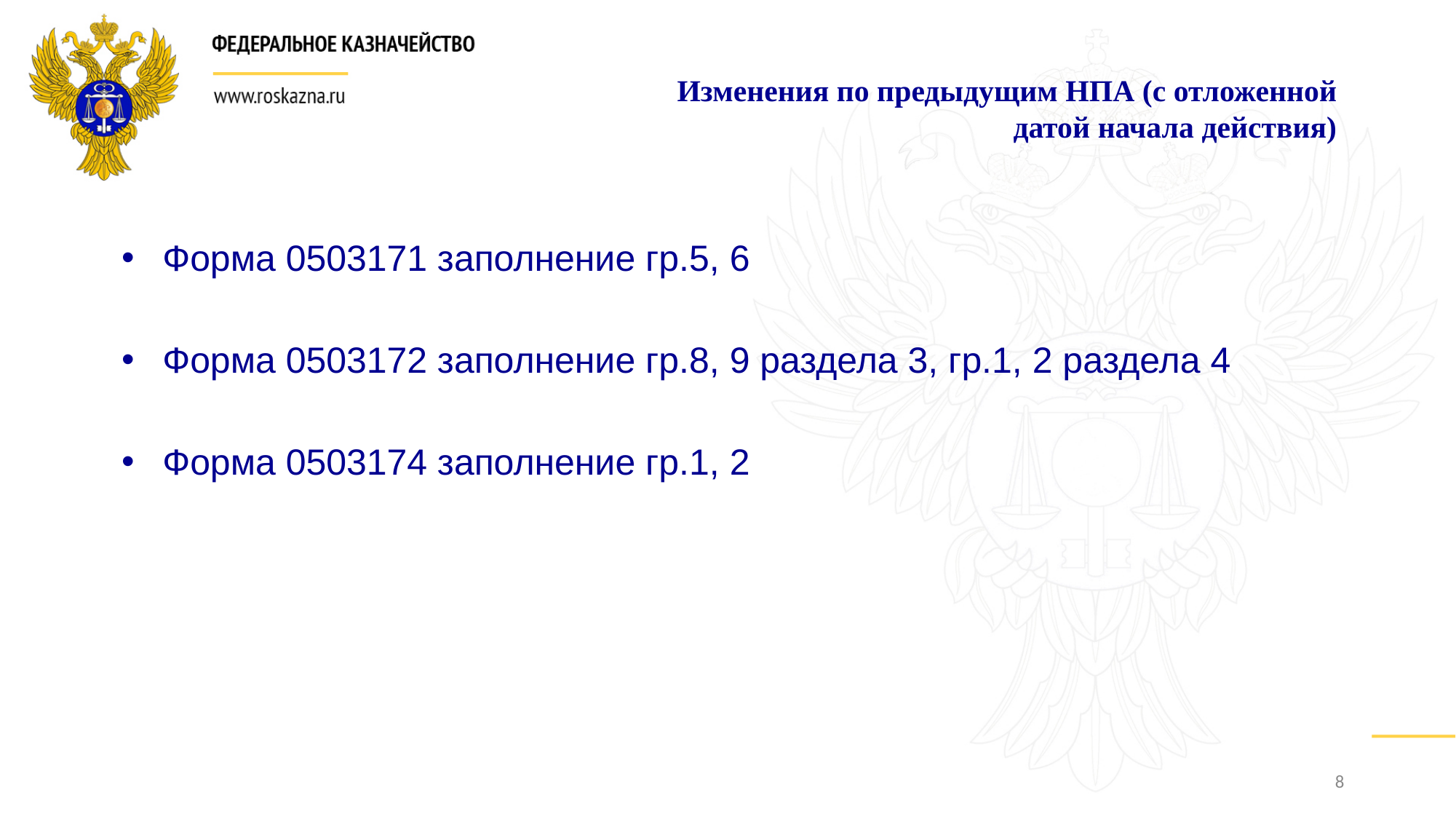

Изменения по предыдущим НПА (с отложенной датой начала действия)
Форма 0503171 заполнение гр.5, 6

Форма 0503172 заполнение гр.8, 9 раздела 3, гр.1, 2 раздела 4

Форма 0503174 заполнение гр.1, 2

8